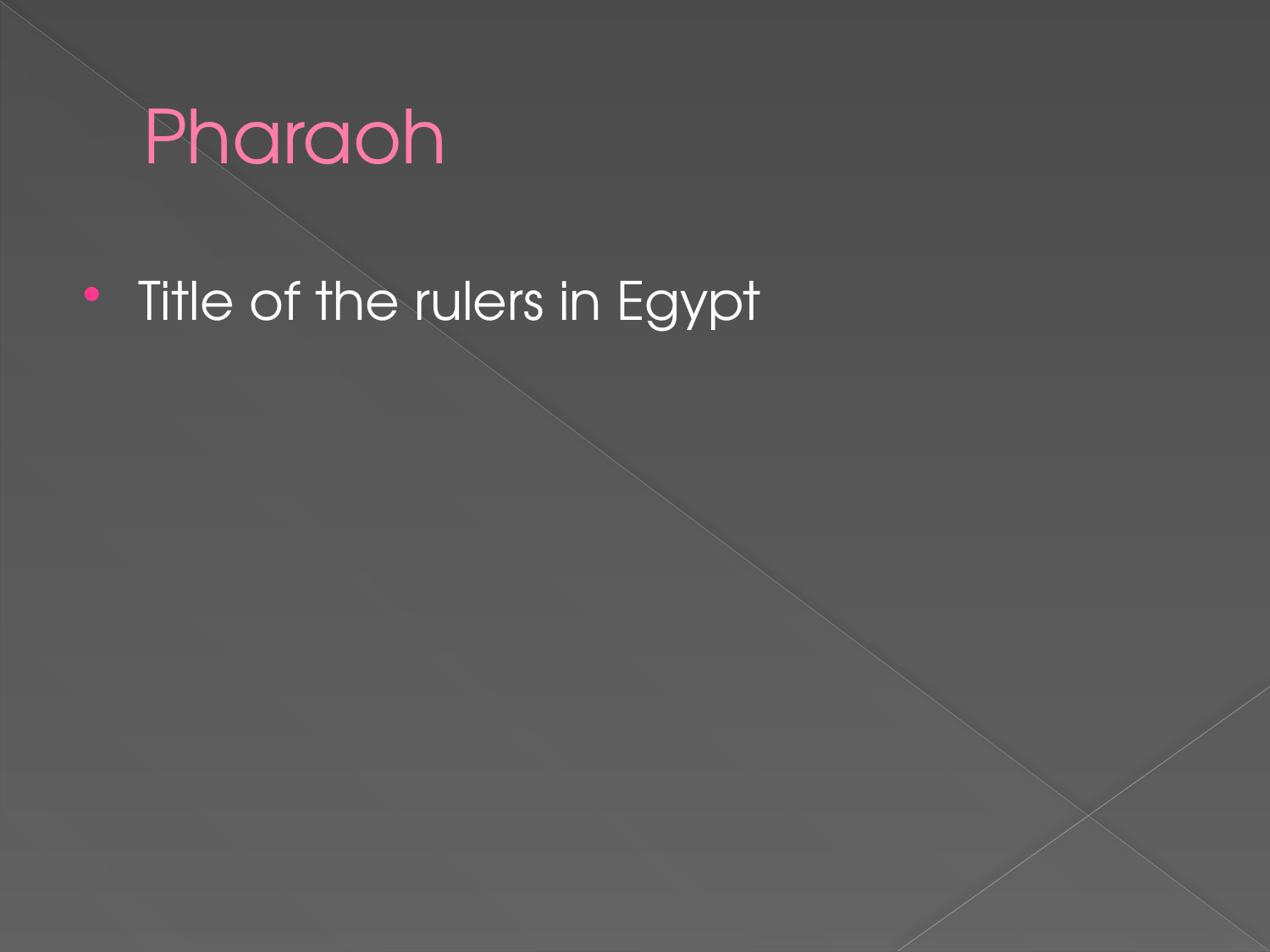

# Pharaoh
Title of the rulers in Egypt